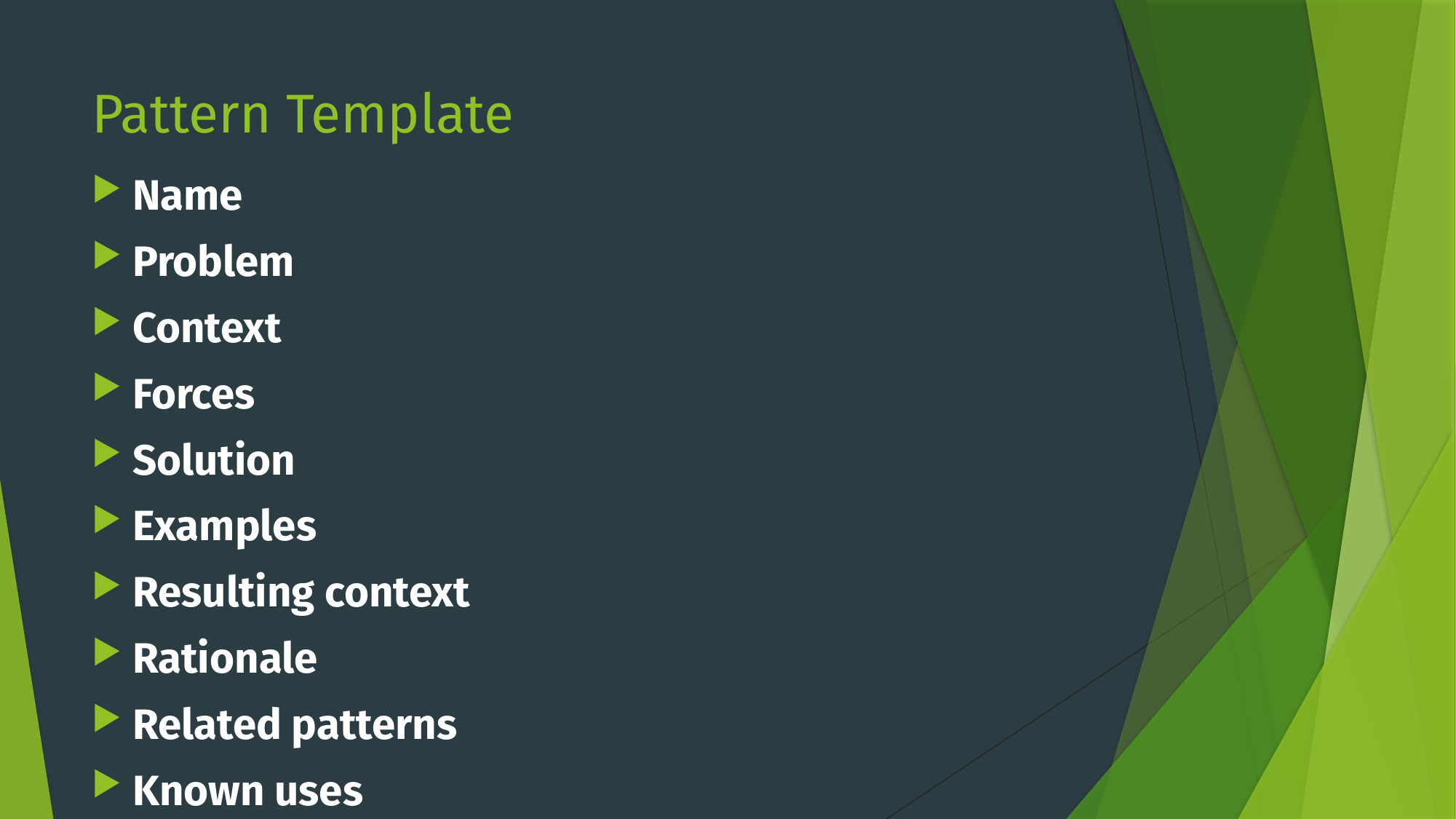

# Pattern Template
Name
Problem
Context
Forces
Solution
Examples
Resulting context
Rationale
Related patterns
Known uses